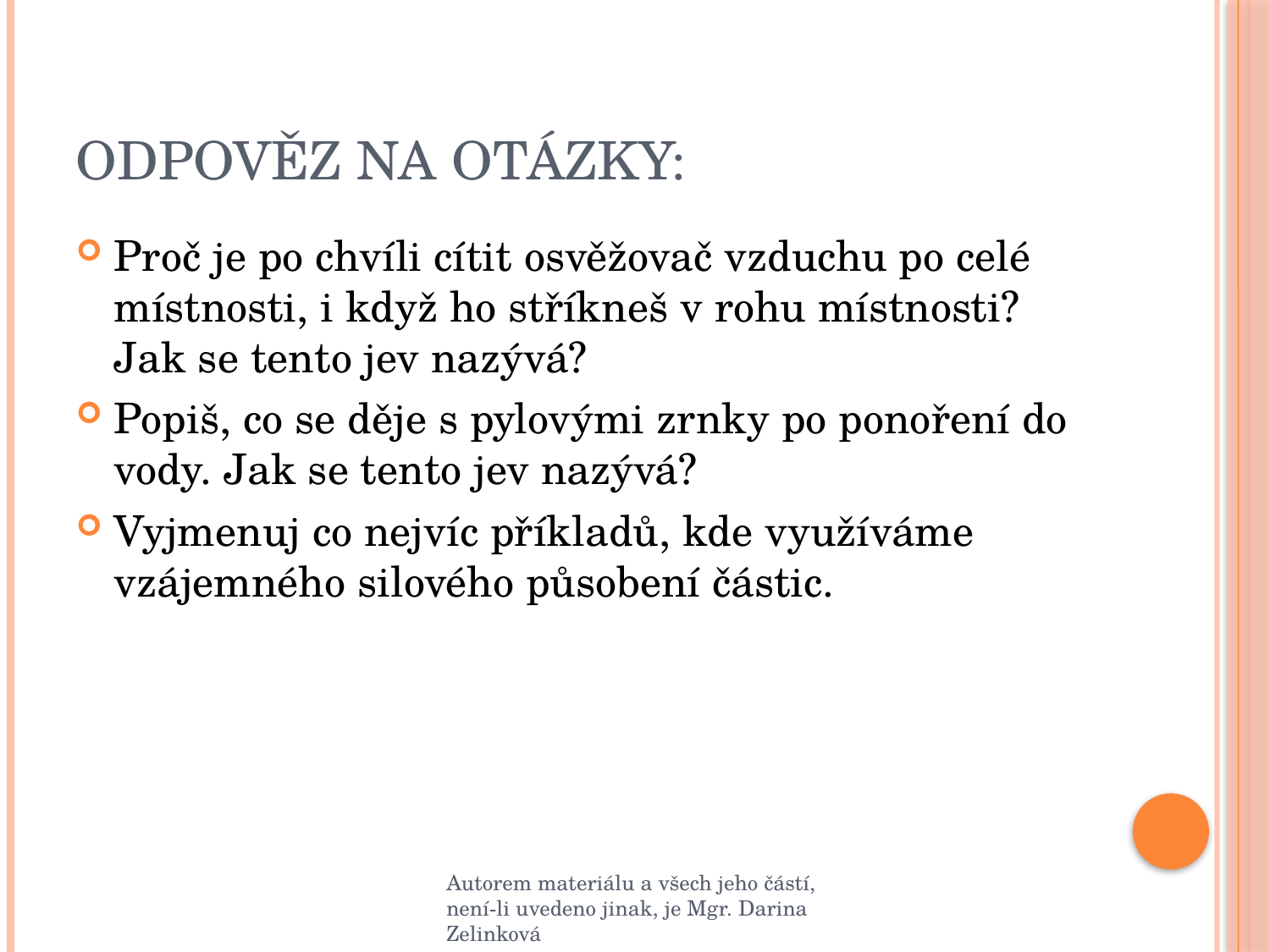

# Odpověz na otázky:
Proč je po chvíli cítit osvěžovač vzduchu po celé místnosti, i když ho stříkneš v rohu místnosti? Jak se tento jev nazývá?
Popiš, co se děje s pylovými zrnky po ponoření do vody. Jak se tento jev nazývá?
Vyjmenuj co nejvíc příkladů, kde využíváme vzájemného silového působení částic.
Autorem materiálu a všech jeho částí, není-li uvedeno jinak, je Mgr. Darina Zelinková